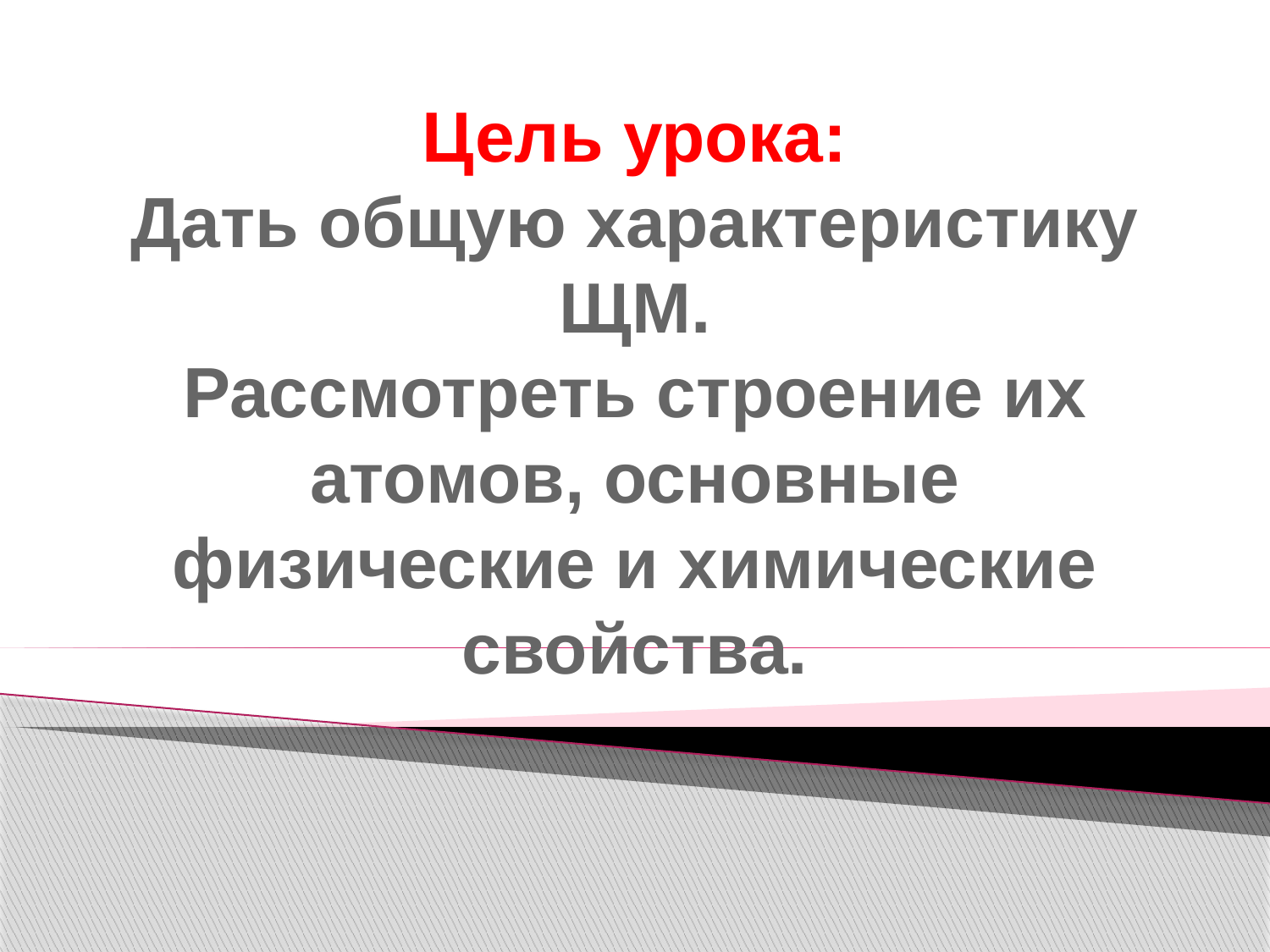

# Цель урока: Дать общую характеристику ЩМ. Рассмотреть строение их атомов, основные физические и химические свойства.